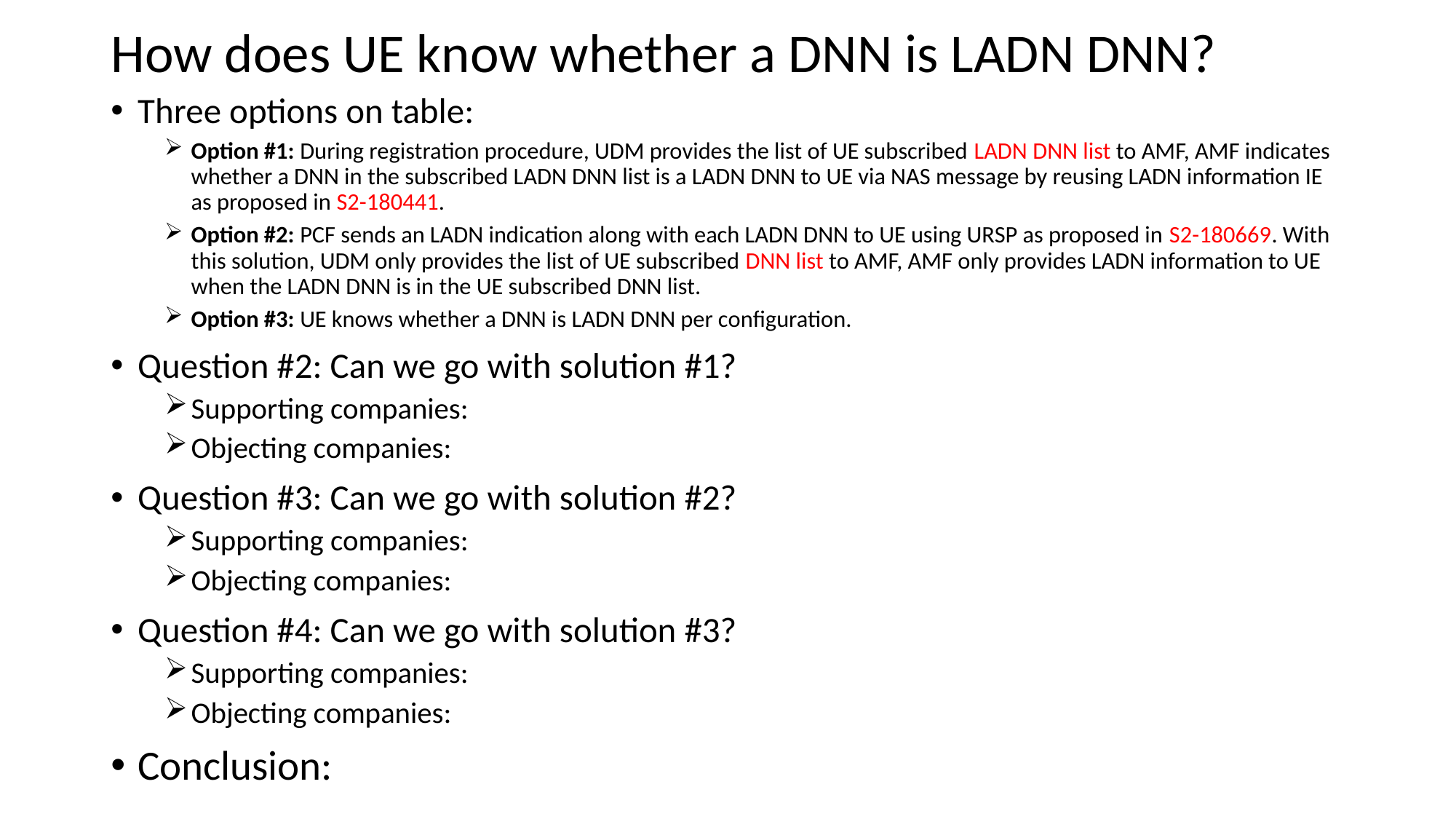

# How does UE know whether a DNN is LADN DNN?
Three options on table:
Option #1: During registration procedure, UDM provides the list of UE subscribed LADN DNN list to AMF, AMF indicates whether a DNN in the subscribed LADN DNN list is a LADN DNN to UE via NAS message by reusing LADN information IE as proposed in S2-180441.
Option #2: PCF sends an LADN indication along with each LADN DNN to UE using URSP as proposed in S2-180669. With this solution, UDM only provides the list of UE subscribed DNN list to AMF, AMF only provides LADN information to UE when the LADN DNN is in the UE subscribed DNN list.
Option #3: UE knows whether a DNN is LADN DNN per configuration.
Question #2: Can we go with solution #1?
Supporting companies:
Objecting companies:
Question #3: Can we go with solution #2?
Supporting companies:
Objecting companies:
Question #4: Can we go with solution #3?
Supporting companies:
Objecting companies:
Conclusion: